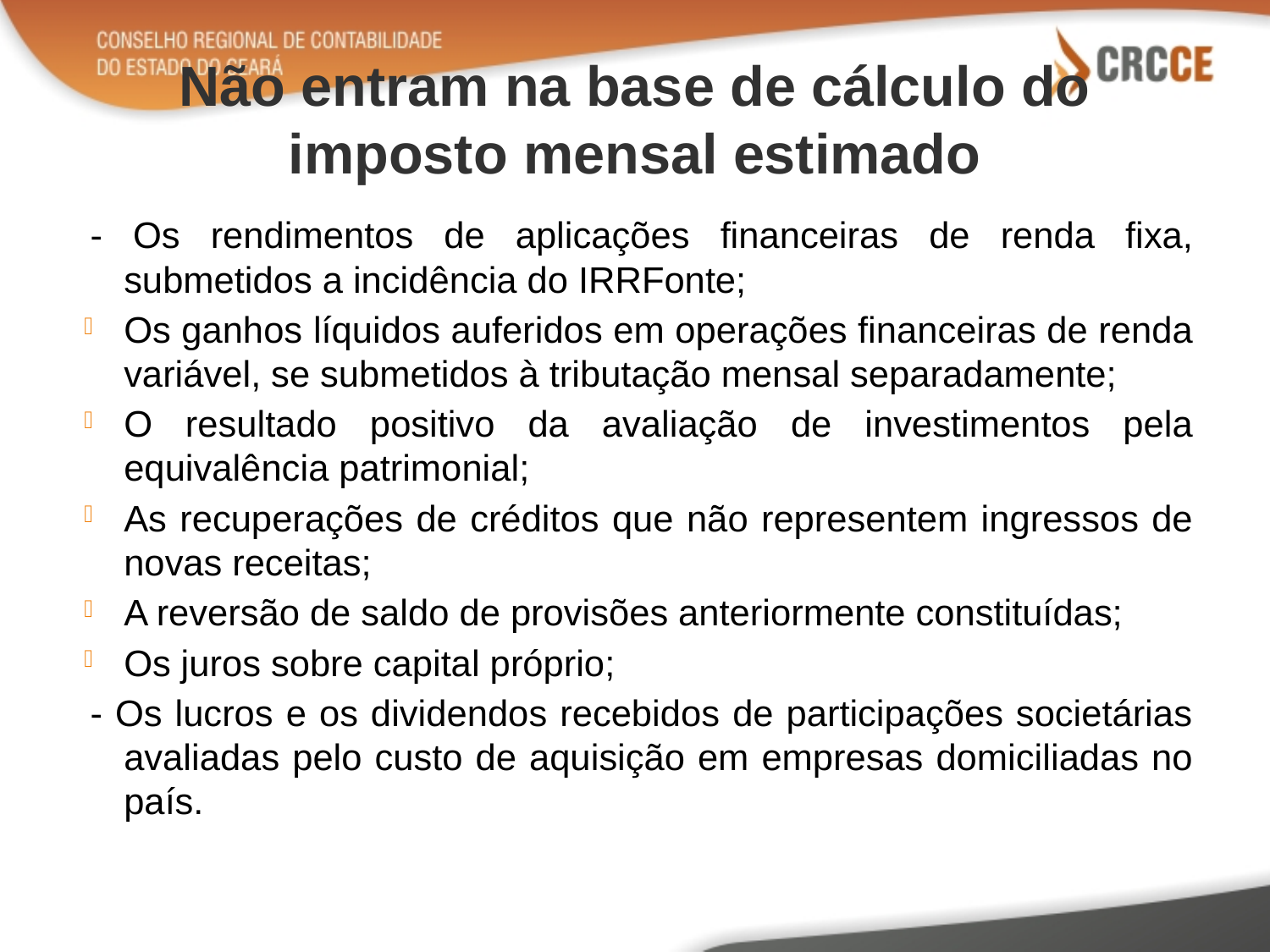

# Não entram na base de cálculo do imposto mensal estimado
- Os rendimentos de aplicações financeiras de renda fixa, submetidos a incidência do IRRFonte;
Os ganhos líquidos auferidos em operações financeiras de renda variável, se submetidos à tributação mensal separadamente;
O resultado positivo da avaliação de investimentos pela equivalência patrimonial;
As recuperações de créditos que não representem ingressos de novas receitas;
A reversão de saldo de provisões anteriormente constituídas;
Os juros sobre capital próprio;
- Os lucros e os dividendos recebidos de participações societárias avaliadas pelo custo de aquisição em empresas domiciliadas no país.